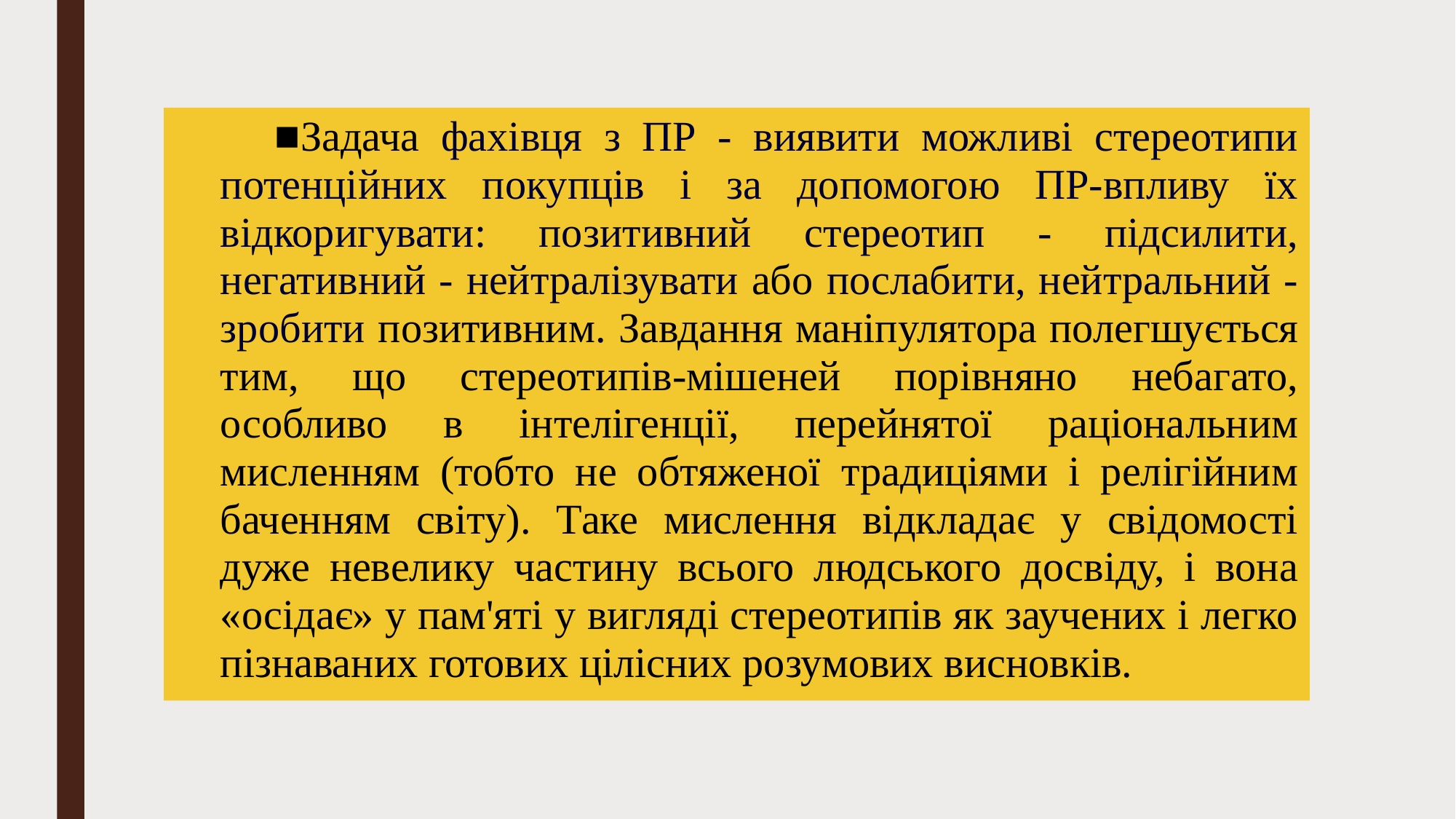

Задача фахівця з ПР - виявити можливі стереотипи потенційних покупців і за допомогою ПР-впливу їх відкоригувати: позитивний стереотип - підсилити, негативний - нейтралізувати або послабити, нейтральний - зробити позитивним. Завдання маніпулятора полегшується тим, що стереотипів-мішеней порівняно небагато, особливо в інтелігенції, перейнятої раціональним мисленням (тобто не обтяженої традиціями і релігійним баченням світу). Таке мислення відкладає у свідомості дуже невелику частину всього людського досвіду, і вона «осідає» у пам'яті у вигляді стереотипів як заучених і легко пізнаваних готових цілісних розумових висновків.